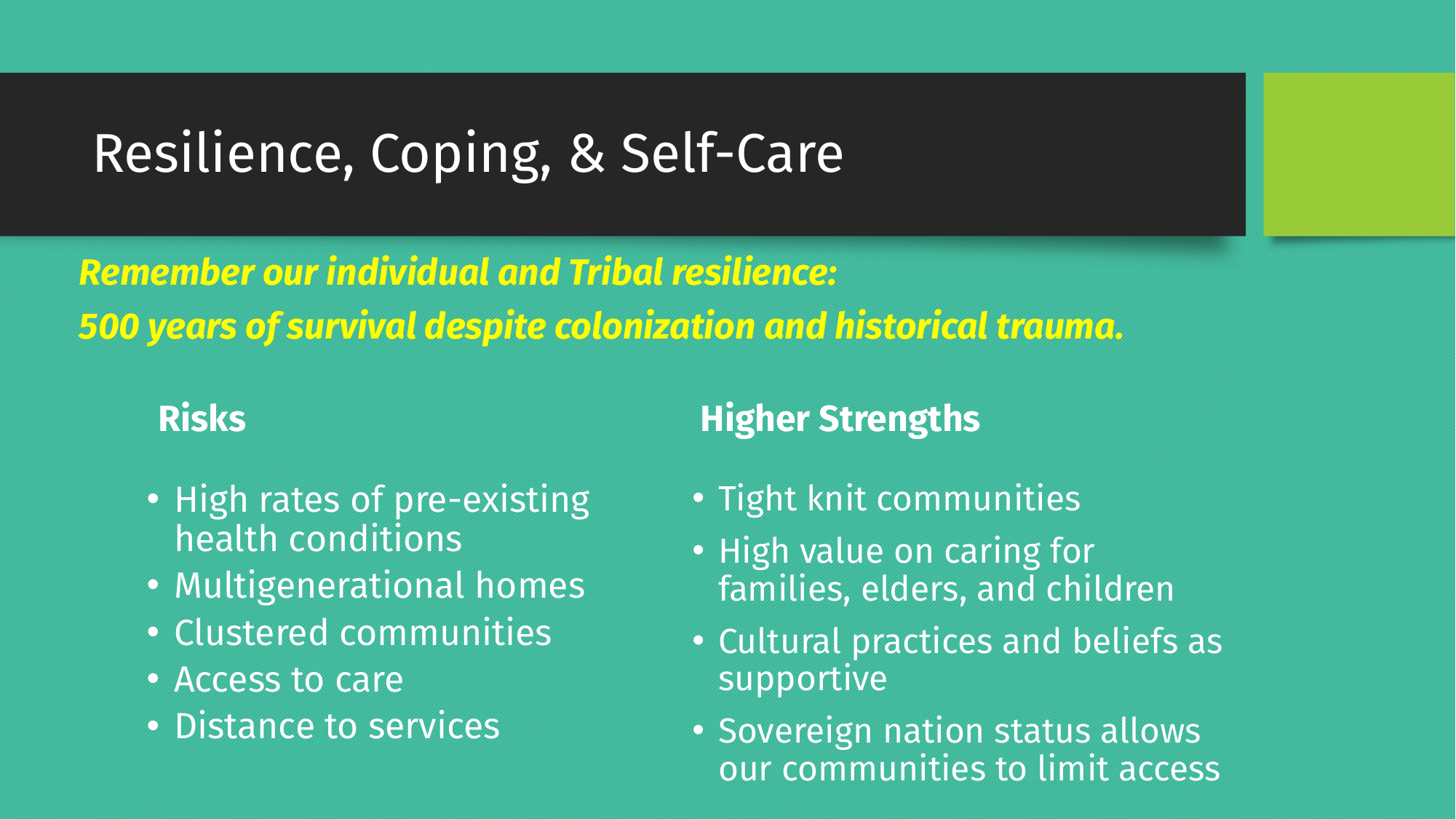

# Resilience, Coping, & Self-Care
Remember our individual and Tribal resilience:
500 years of survival despite colonization and historical trauma.
 Risks
 Higher Strengths
High rates of pre-existing health conditions
Multigenerational homes
Clustered communities
Access to care
Distance to services

Tight knit communities
High value on caring for families, elders, and children
Cultural practices and beliefs as supportive
Sovereign nation status allows our communities to limit access